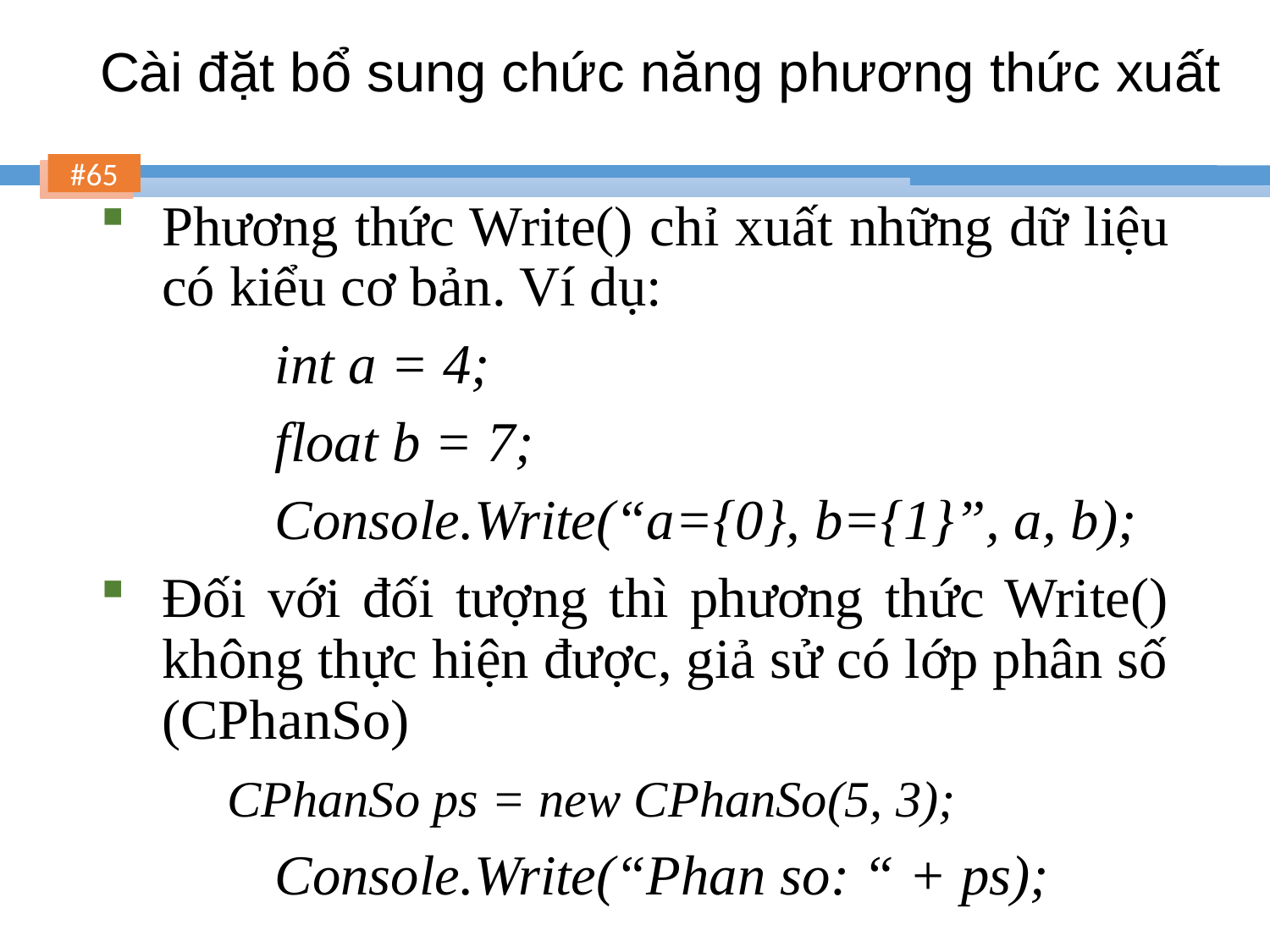

# Cài đặt bổ sung chức năng phương thức xuất
Phương thức Write() chỉ xuất những dữ liệu có kiểu cơ bản. Ví dụ:
		int a = 4;
		float b = 7;
		Console.Write(“a={0}, b={1}”, a, b);
Đối với đối tượng thì phương thức Write() không thực hiện được, giả sử có lớp phân số (CPhanSo)
	CPhanSo ps = new CPhanSo(5, 3);
		Console.Write(“Phan so: “ + ps);
65